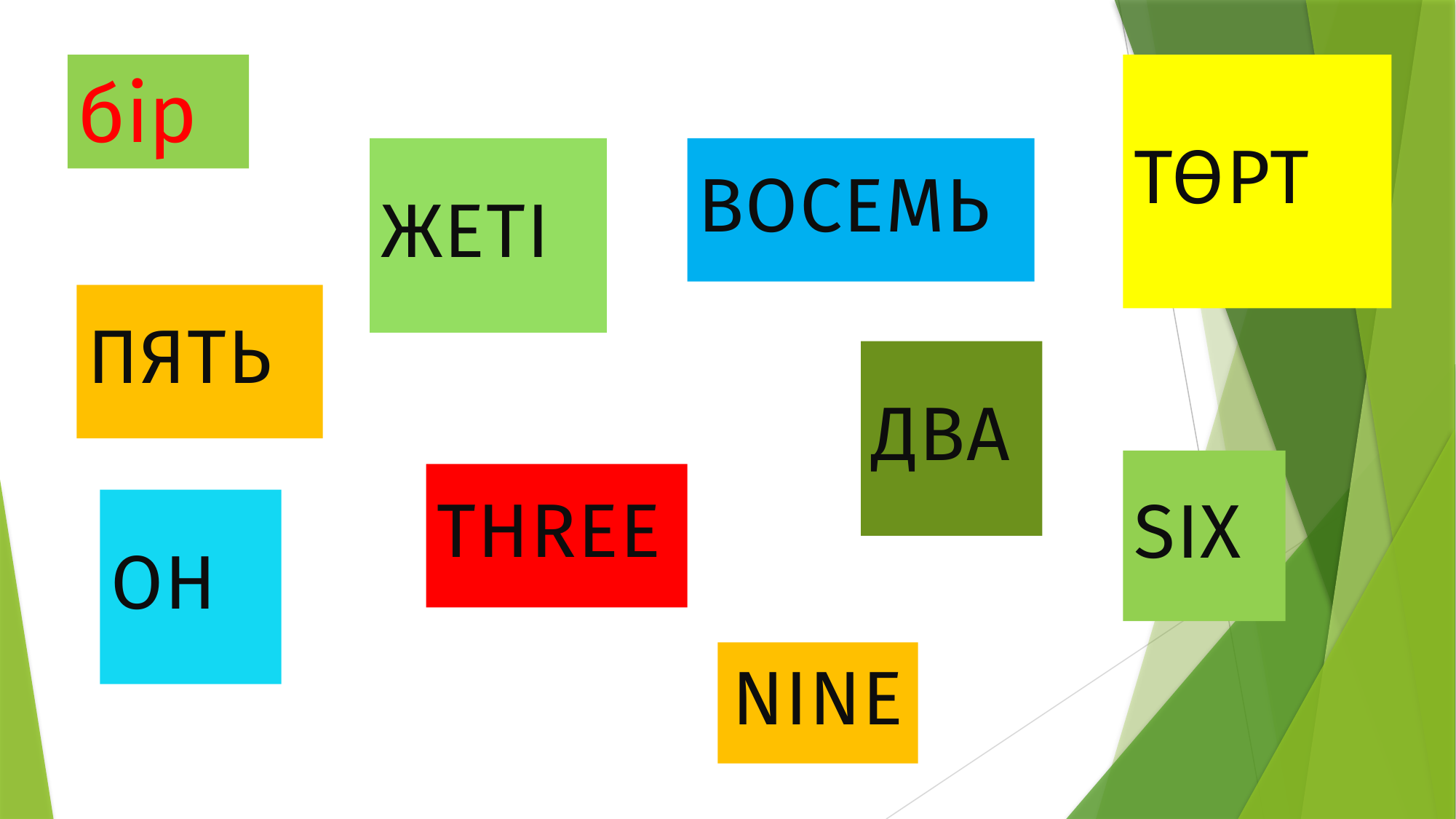

# бір
төрт
жеті
восемь
пять
два
six
three
он
nine